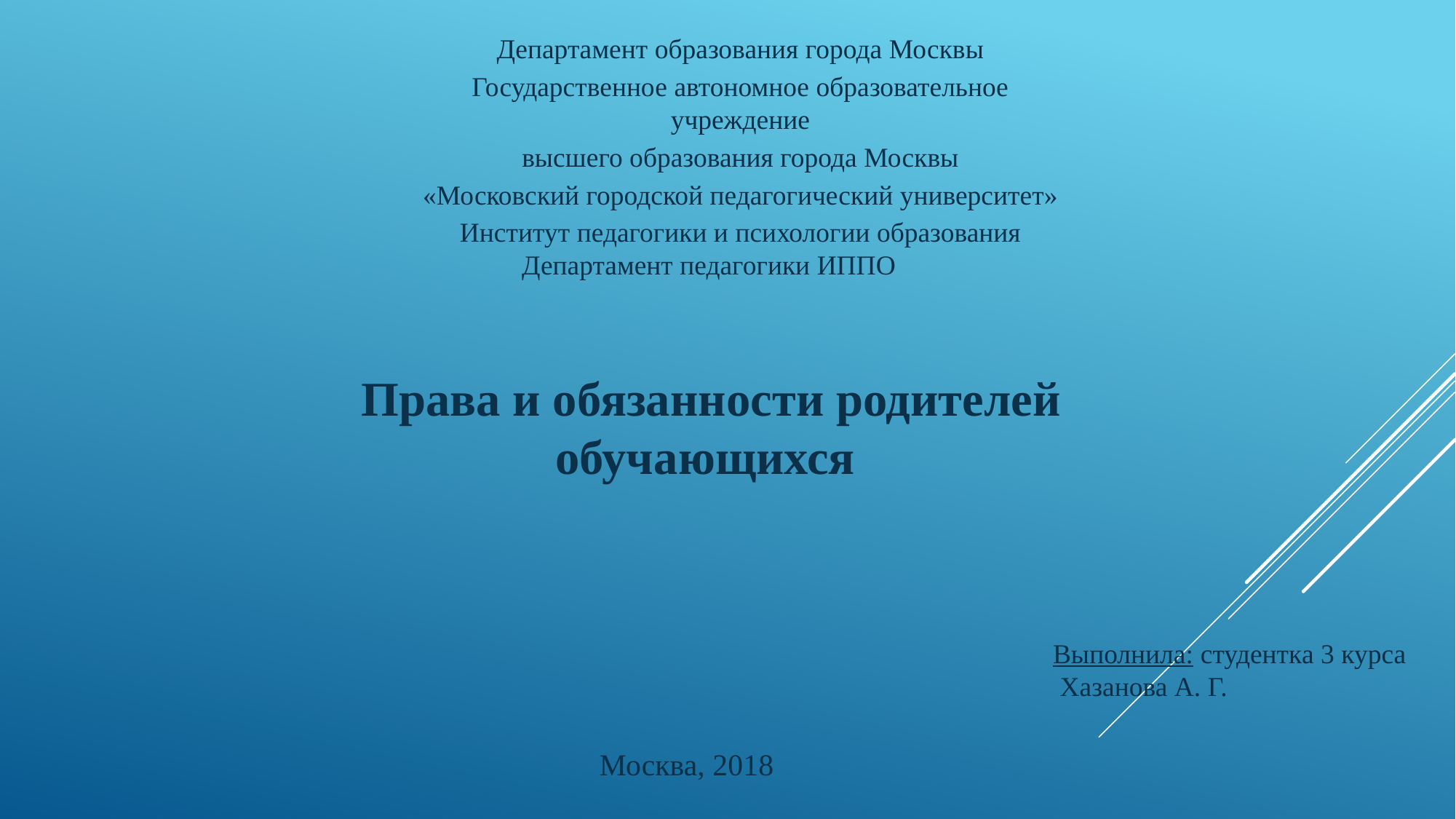

Департамент образования города Москвы
Государственное автономное образовательное учреждение
высшего образования города Москвы
«Московский городской педагогический университет»
Институт педагогики и психологии образования
Департамент педагогики ИППО

Права и обязанности родителей обучающихся
Выполнила: студентка 3 курса
 Хазанова А. Г.
 Москва, 2018